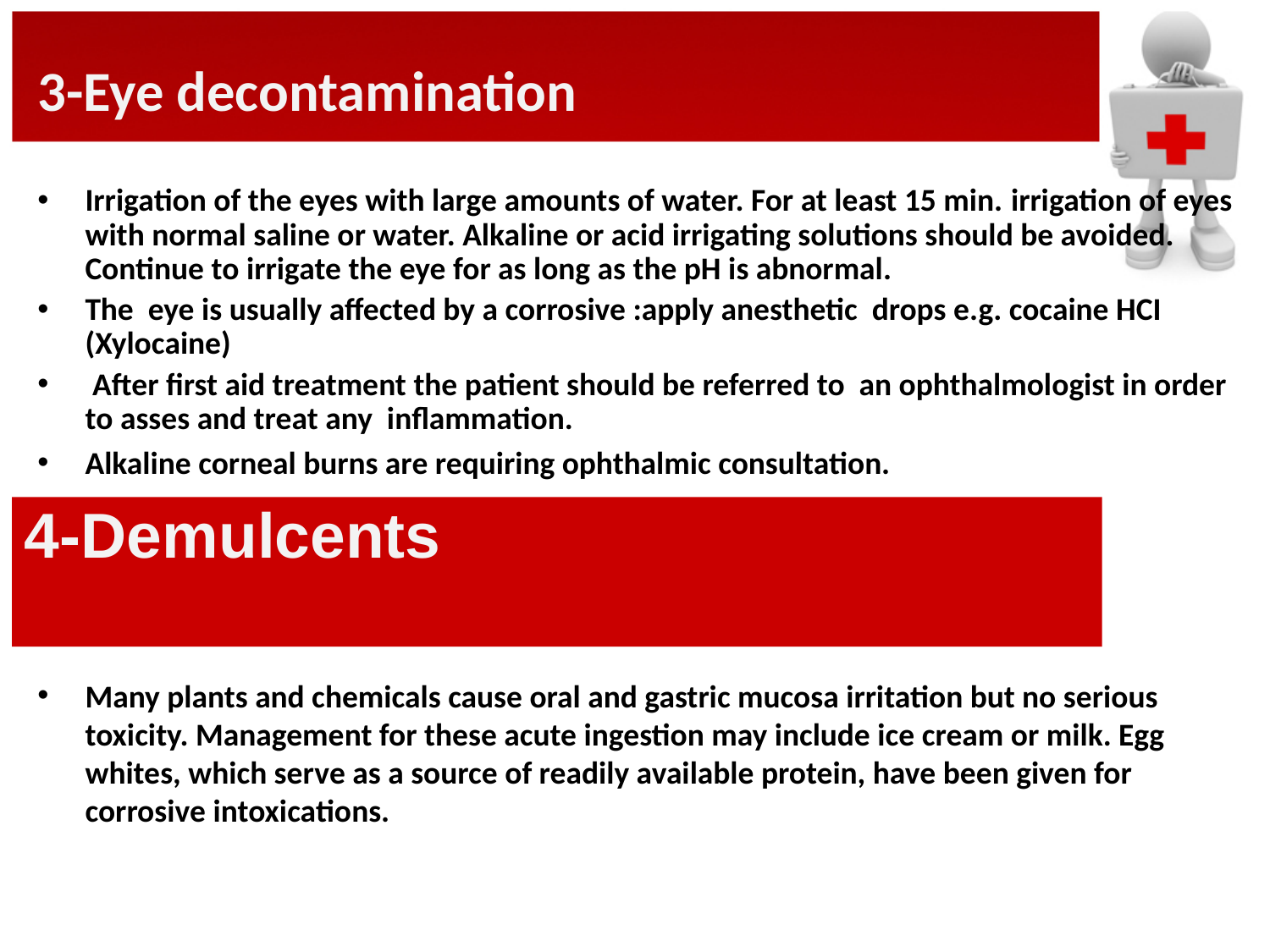

3-Eye decontamination

Irrigation of the eyes with large amounts of water. For at least 15 min. irrigation of eyes with normal saline or water. Alkaline or acid irrigating solutions should be avoided. Continue to irrigate the eye for as long as the pH is abnormal.
The  eye is usually affected by a corrosive :apply anesthetic  drops e.g. cocaine HCI (Xylocaine)
 After first aid treatment the patient should be referred to  an ophthalmologist in order to asses and treat any  inflammation.
Alkaline corneal burns are requiring ophthalmic consultation.

Many plants and chemicals cause oral and gastric mucosa irritation but no serious toxicity. Management for these acute ingestion may include ice cream or milk. Egg whites, which serve as a source of readily available protein, have been given for corrosive intoxications.

4-Demulcents